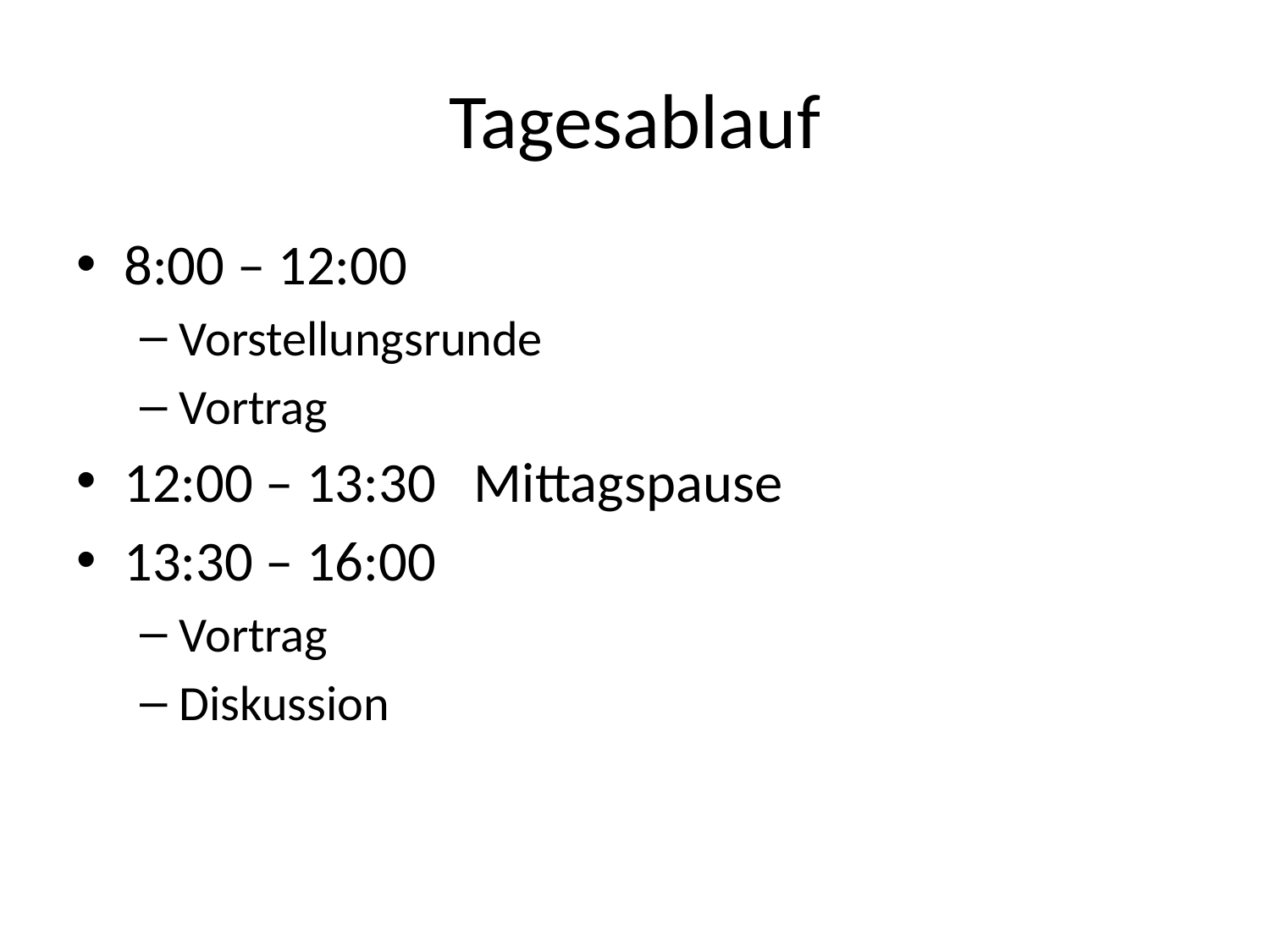

# Tagesablauf
8:00 – 12:00
Vorstellungsrunde
Vortrag
12:00 – 13:30   Mittagspause
13:30 – 16:00
Vortrag
Diskussion